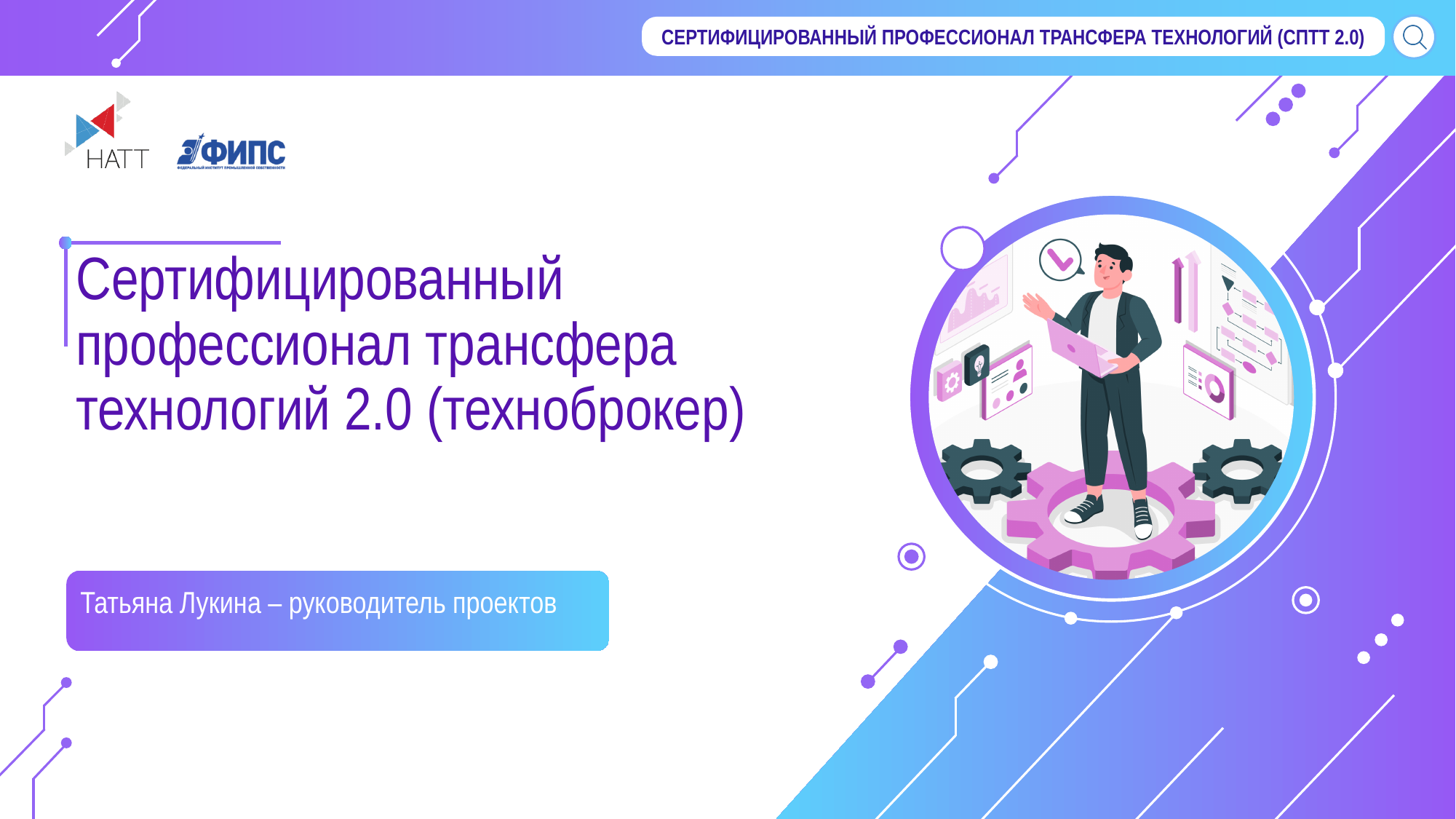

# Сертифицированный профессионал трансфера технологий 2.0 (техноброкер)
Татьяна Лукина – руководитель проектов